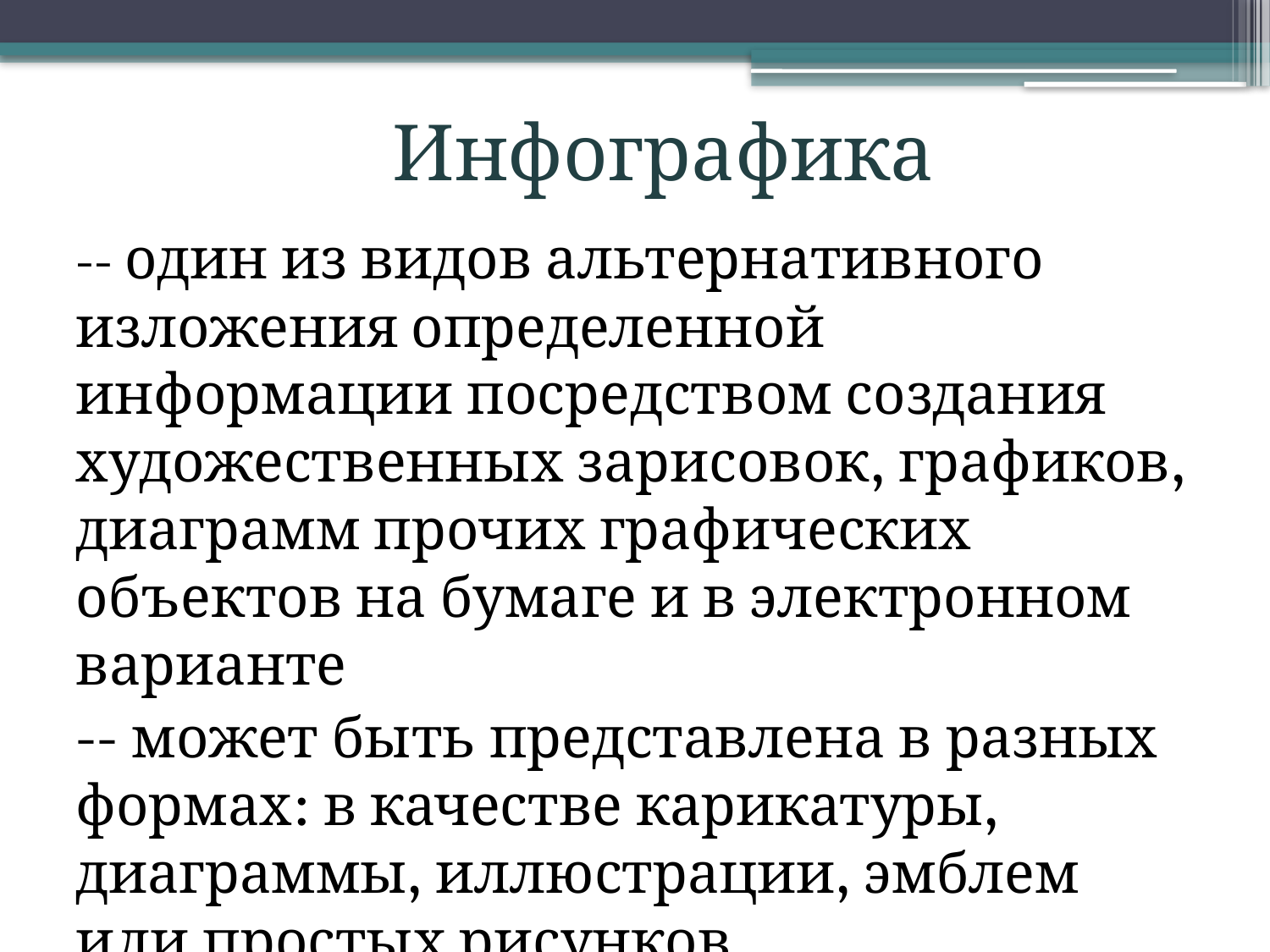

# Инфографика
-- один из видов альтернативного изложения определенной информации посредством создания художественных зарисовок, графиков, диаграмм прочих графических объектов на бумаге и в электронном варианте
-- может быть представлена в разных формах: в качестве карикатуры, диаграммы, иллюстрации, эмблем или простых рисунков.